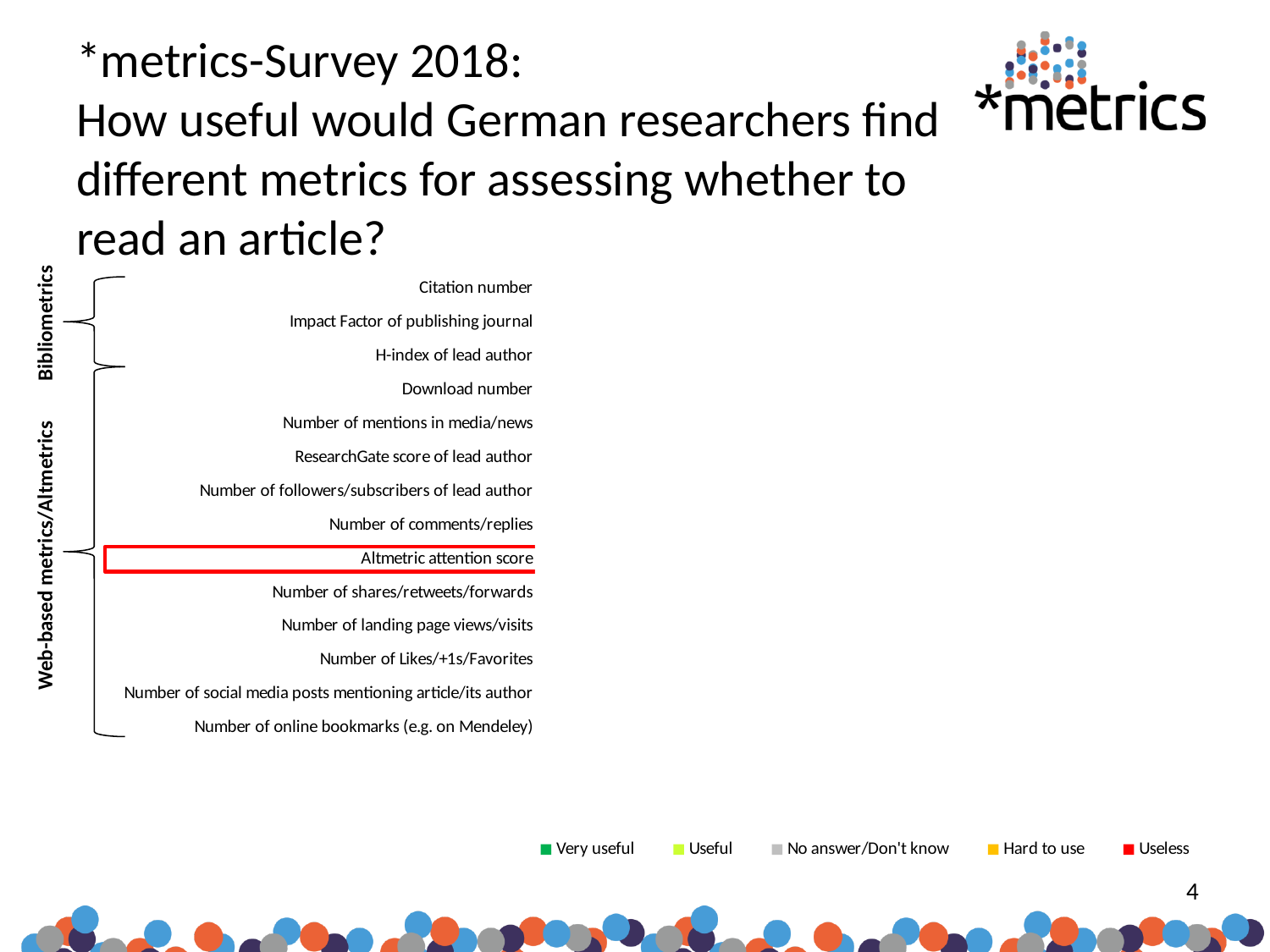

*metrics-Survey 2018:
How useful would German researchers find different metrics for assessing whether to read an article?

### Chart

| Category | Very useful | Useful | No answer/Don't know | Hard to use | Useless |
|---|---|---|---|---|---|
| Number of online bookmarks (e.g. on Mendeley) | 0.0125 | 0.11875 | 0.271875 | 0.34375 | 0.253125 |
| Number of social media posts mentioning article/its author | 0.01875 | 0.184375 | 0.134375 | 0.35 | 0.3125 |
| Number of Likes/+1s/Favorites | 0.01875 | 0.125 | 0.125 | 0.275 | 0.45625 |
| Number of landing page views/visits | 0.021875 | 0.278125 | 0.134375 | 0.3125 | 0.253125 |
| Number of shares/retweets/forwards | 0.025 | 0.228125 | 0.134375 | 0.3 | 0.3125 |
| Altmetric attention score | 0.028125 | 0.18125 | 0.471875 | 0.184375 | 0.134375 |
| Number of comments/replies | 0.03125 | 0.165625 | 0.121875 | 0.321875 | 0.359375 |
| Number of followers/subscribers of lead author | 0.04375 | 0.2 | 0.11875 | 0.365625 | 0.271875 |
| ResearchGate score of lead author | 0.05625 | 0.28125 | 0.20625 | 0.2875 | 0.16875 |
| Number of mentions in media/news | 0.09375 | 0.36875 | 0.059375 | 0.340625 | 0.1375 |
| Download number | 0.10625 | 0.5125 | 0.03125 | 0.284375 | 0.065625 |
| H-index of lead author | 0.121875 | 0.340625 | 0.259375 | 0.171875 | 0.10625 |
| Impact Factor of publishing journal | 0.275 | 0.45625 | 0.01875 | 0.171875 | 0.078125 |
| Citation number | 0.4125 | 0.440625 | 0.01875 | 0.084375 | 0.04375 |

Bibliometrics

Web-based metrics/Altmetrics

4